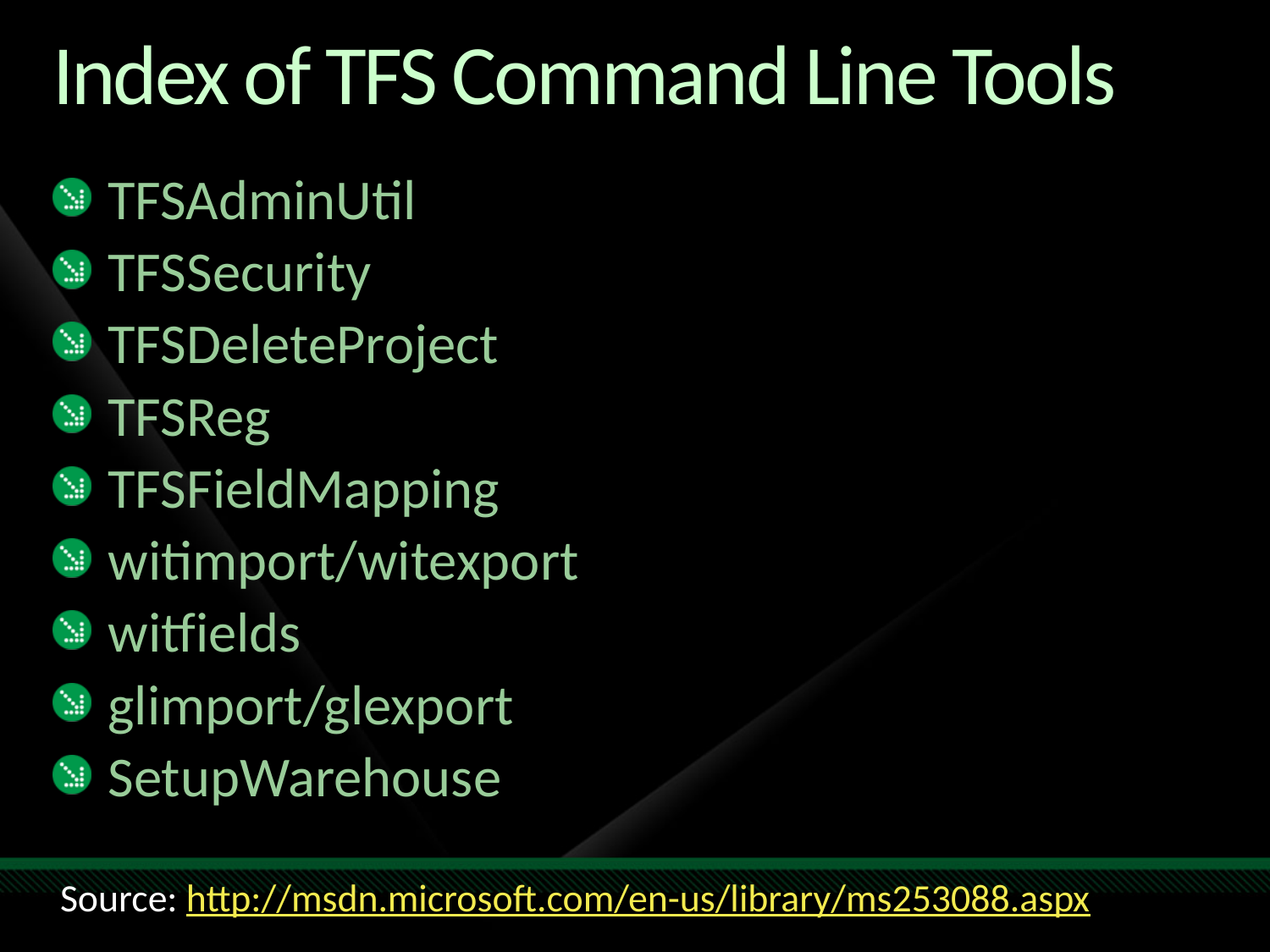

# Index of TFS Command Line Tools
TFSAdminUtil
TFSSecurity
TFSDeleteProject
TFSReg
TFSFieldMapping
witimport/witexport
witfields
glimport/glexport
SetupWarehouse
Source: http://msdn.microsoft.com/en-us/library/ms253088.aspx